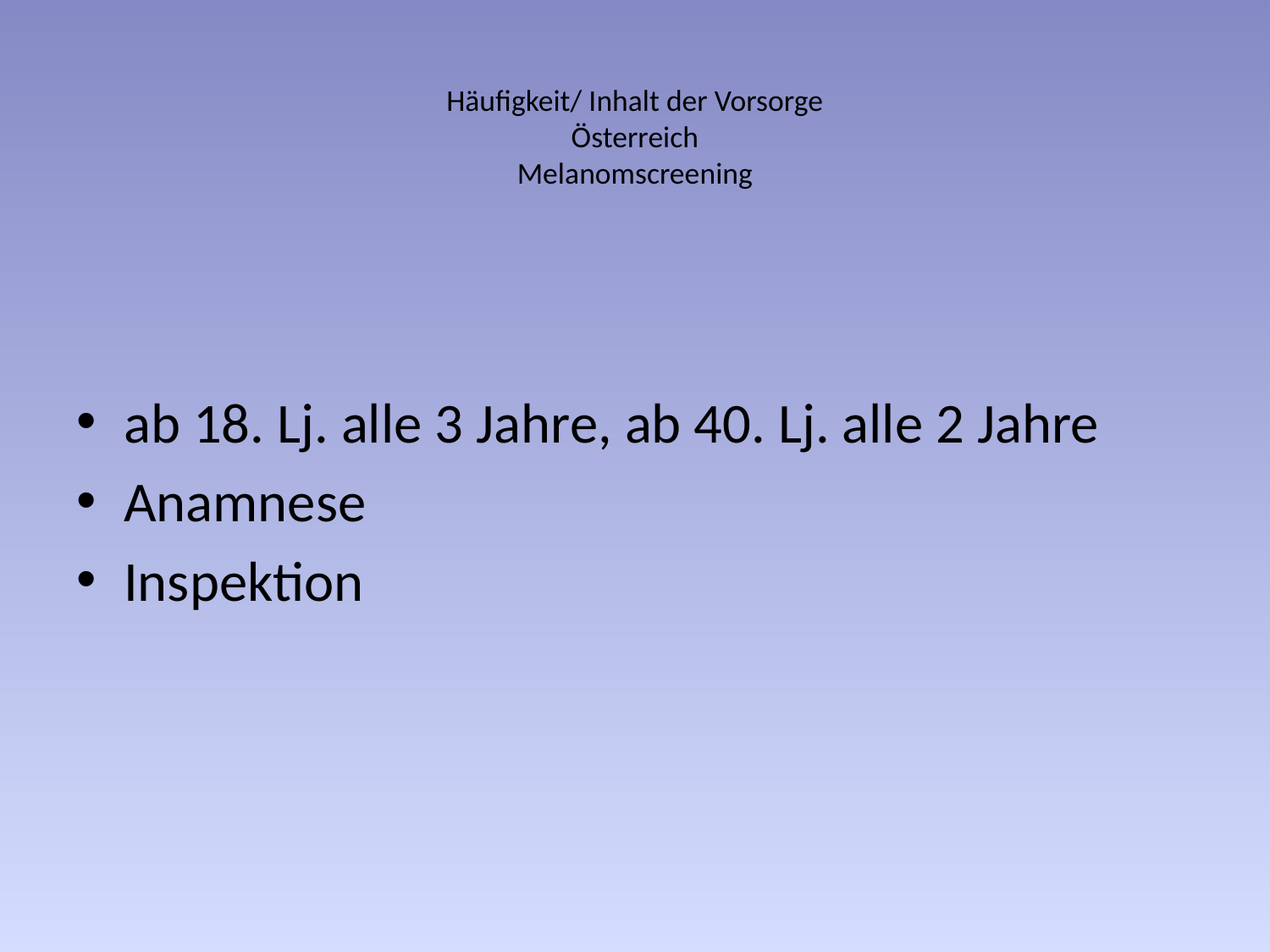

# Häufigkeit/ Inhalt der Vorsorge Österreich Melanomscreening

ab 18. Lj. alle 3 Jahre, ab 40. Lj. alle 2 Jahre
Anamnese
Inspektion